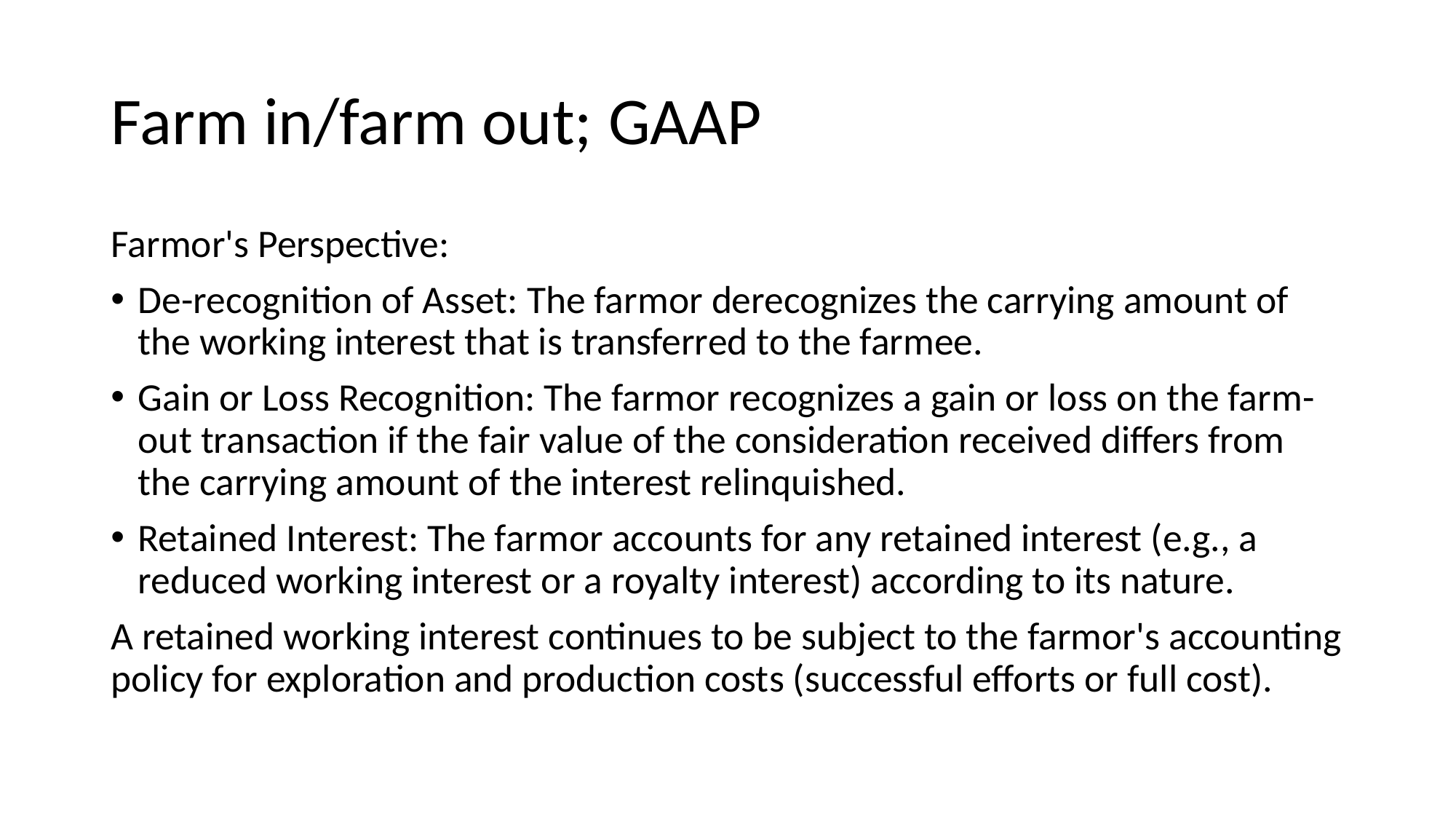

# Farm in/farm out; GAAP
Farmor's Perspective:
De-recognition of Asset: The farmor derecognizes the carrying amount of the working interest that is transferred to the farmee.
Gain or Loss Recognition: The farmor recognizes a gain or loss on the farm-out transaction if the fair value of the consideration received differs from the carrying amount of the interest relinquished.
Retained Interest: The farmor accounts for any retained interest (e.g., a reduced working interest or a royalty interest) according to its nature.
A retained working interest continues to be subject to the farmor's accounting policy for exploration and production costs (successful efforts or full cost).